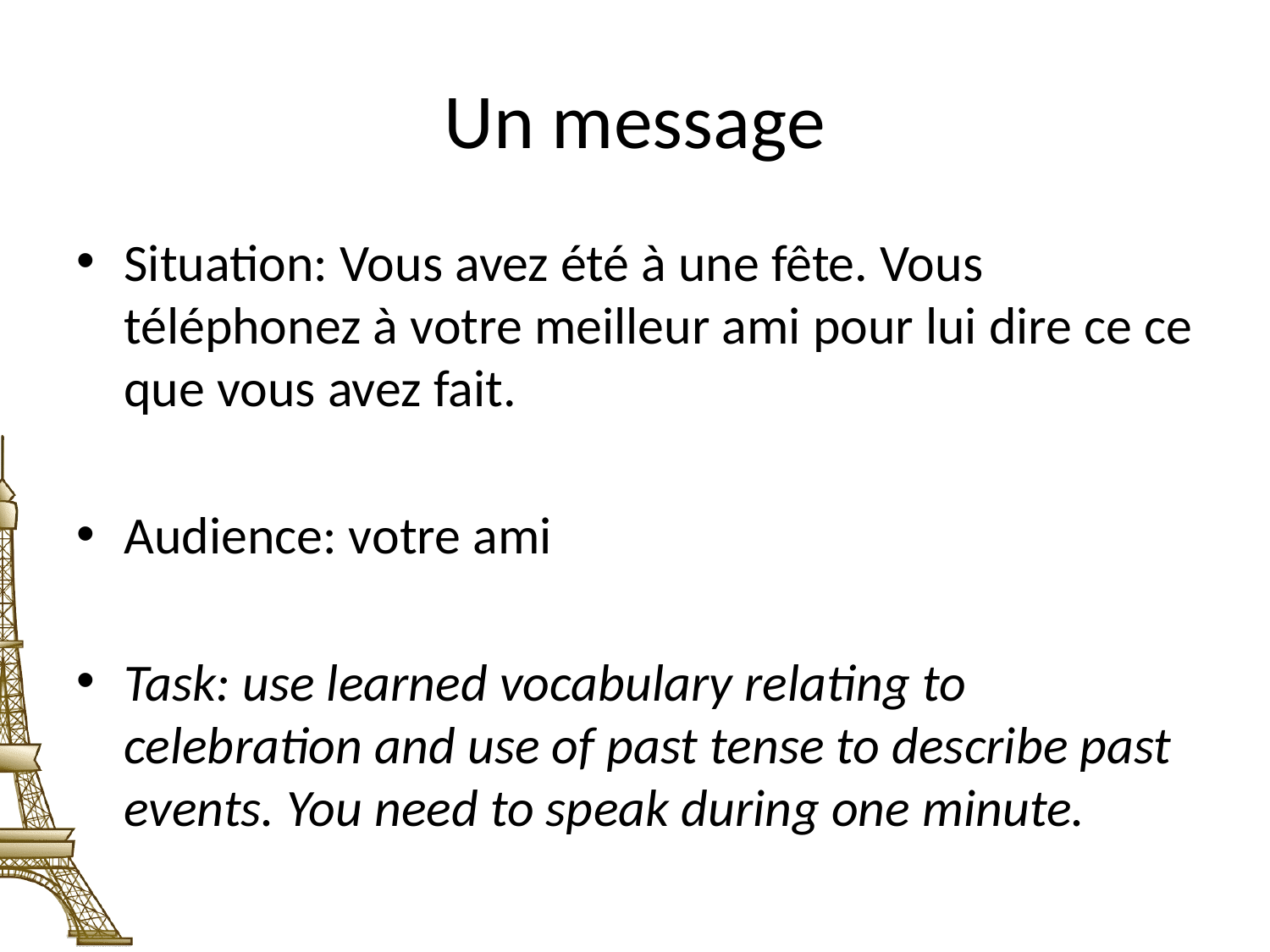

# Un message
Situation: Vous avez été à une fête. Vous téléphonez à votre meilleur ami pour lui dire ce ce que vous avez fait.

Audience: votre ami

Task: use learned vocabulary relating to celebration and use of past tense to describe past events. You need to speak during one minute.